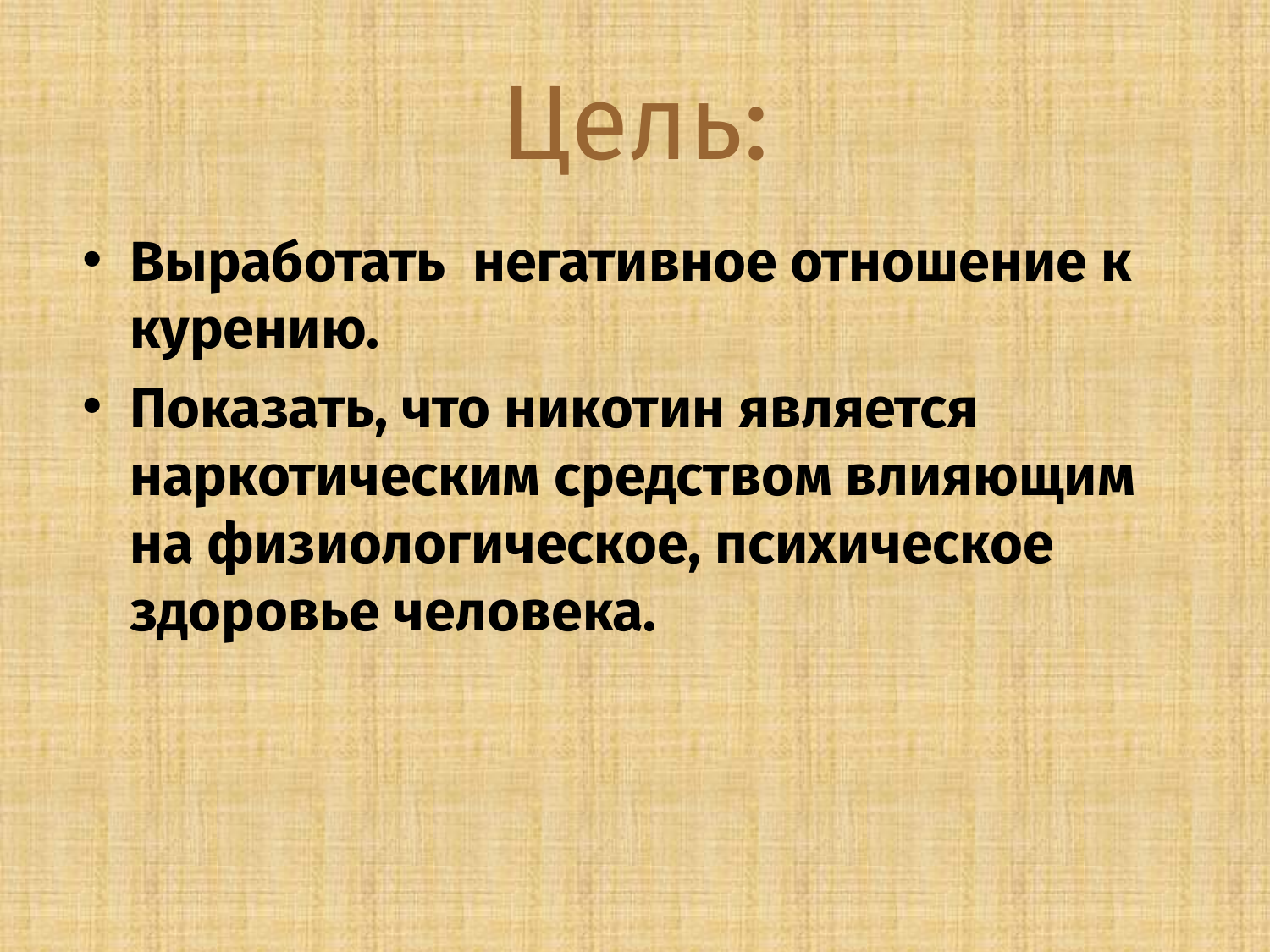

# Цель:
Выработать  негативное отношение к курению.
Показать, что никотин является наркотическим средством влияющим на физиологическое, психическое здоровье человека.